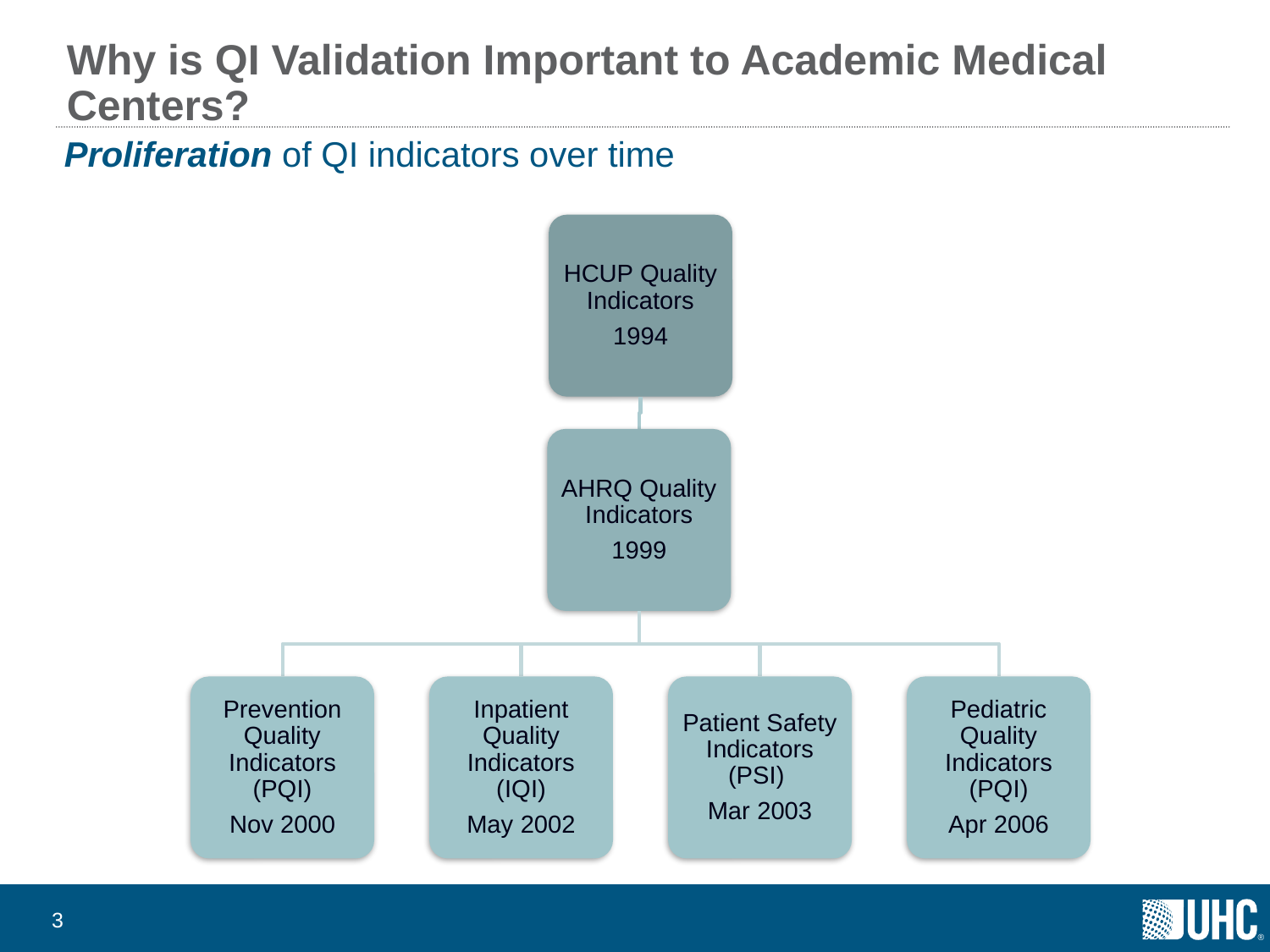

# Why is QI Validation Important to Academic Medical Centers?
Proliferation of QI indicators over time
HCUP Quality Indicators
1994
AHRQ Quality Indicators
1999
Prevention Quality Indicators (PQI)
Nov 2000
Inpatient Quality Indicators (IQI)
May 2002
Patient Safety Indicators (PSI)
Mar 2003
Pediatric Quality Indicators (PQI)
Apr 2006
3